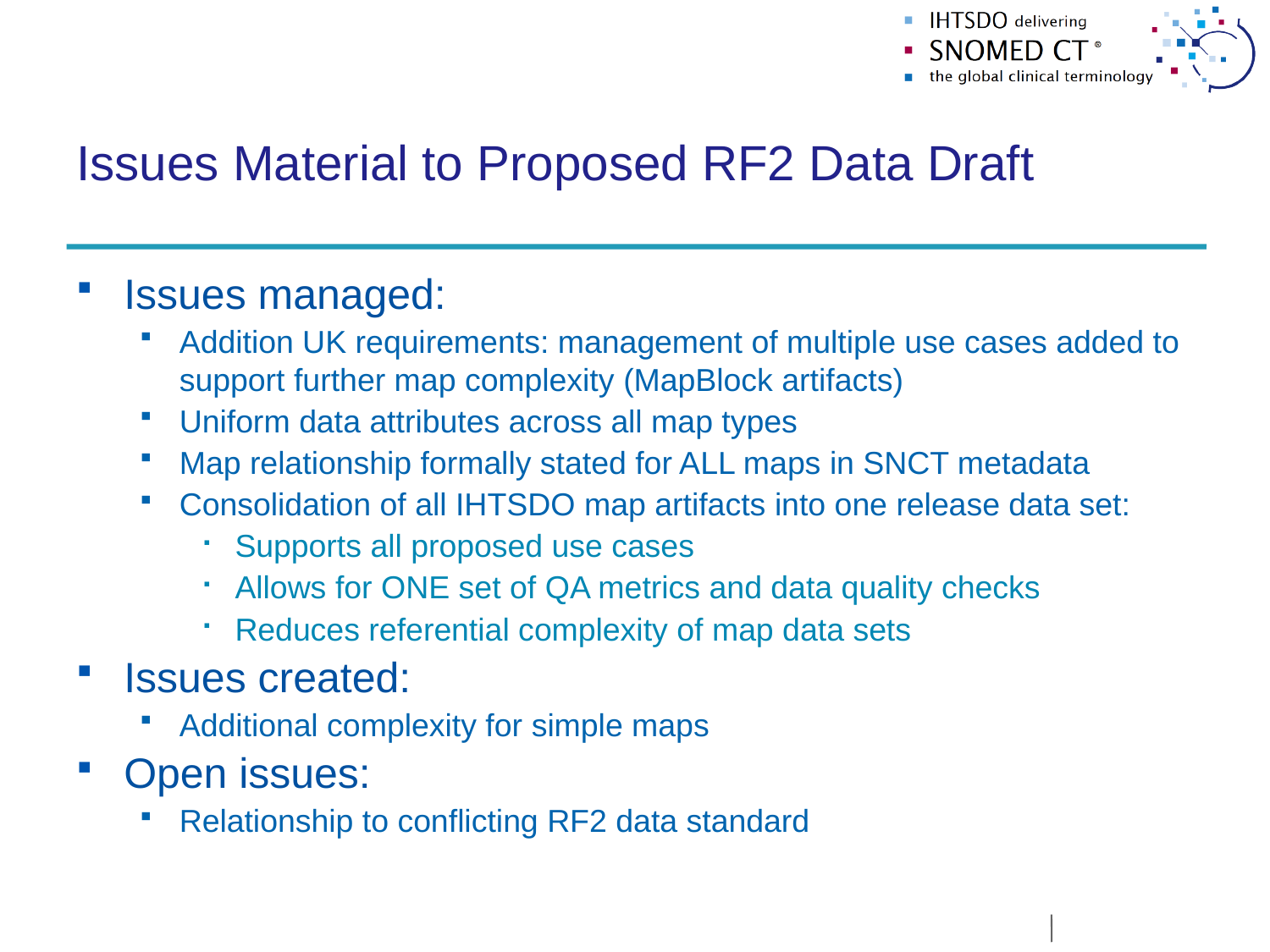

# Issues Material to Proposed RF2 Data Draft
Issues managed:
Addition UK requirements: management of multiple use cases added to support further map complexity (MapBlock artifacts)
Uniform data attributes across all map types
Map relationship formally stated for ALL maps in SNCT metadata
Consolidation of all IHTSDO map artifacts into one release data set:
Supports all proposed use cases
Allows for ONE set of QA metrics and data quality checks
Reduces referential complexity of map data sets
Issues created:
Additional complexity for simple maps
Open issues:
Relationship to conflicting RF2 data standard